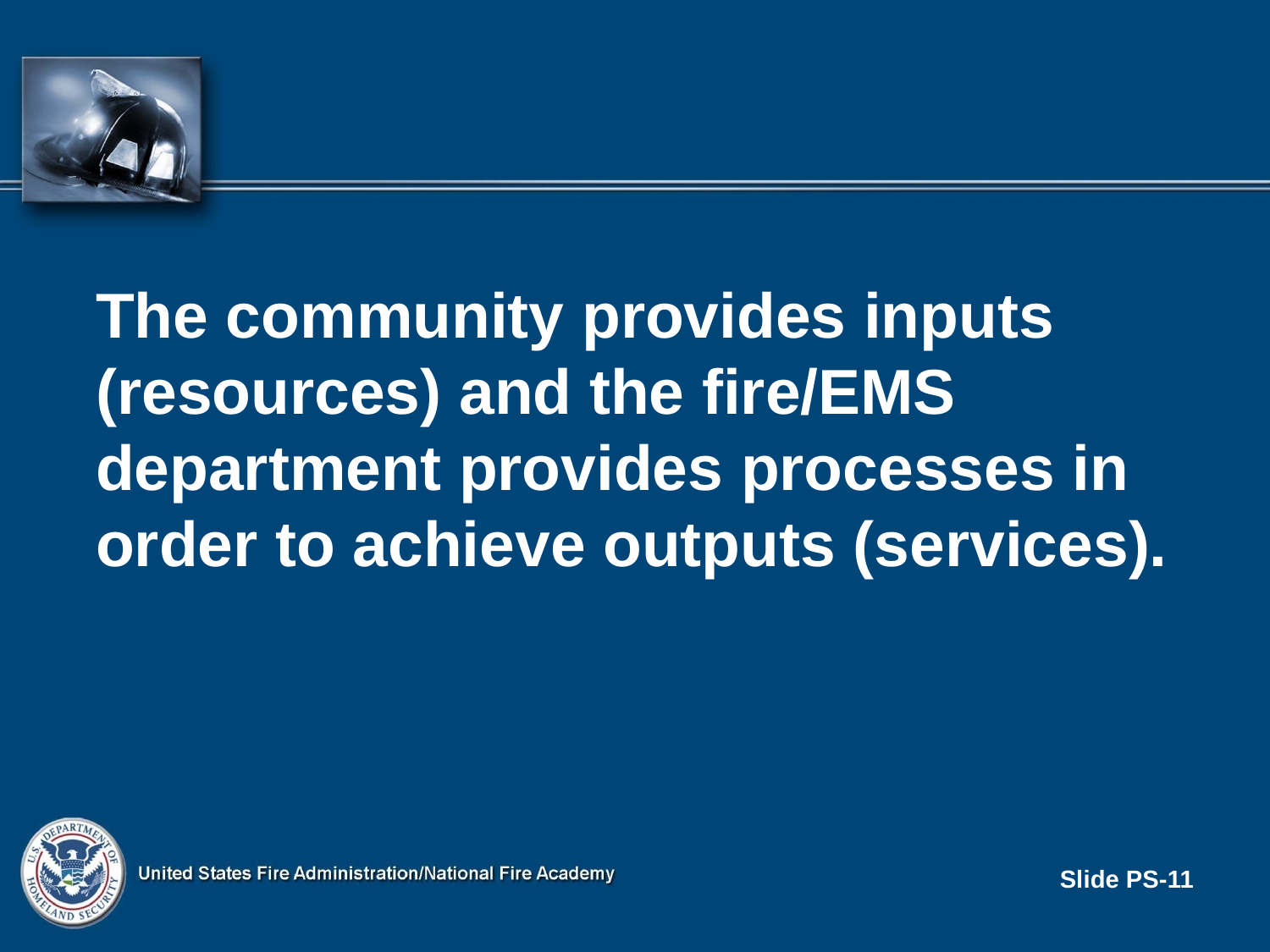

The community provides inputs (resources) and the fire/EMS department provides processes in order to achieve outputs (services).
Slide PS-11